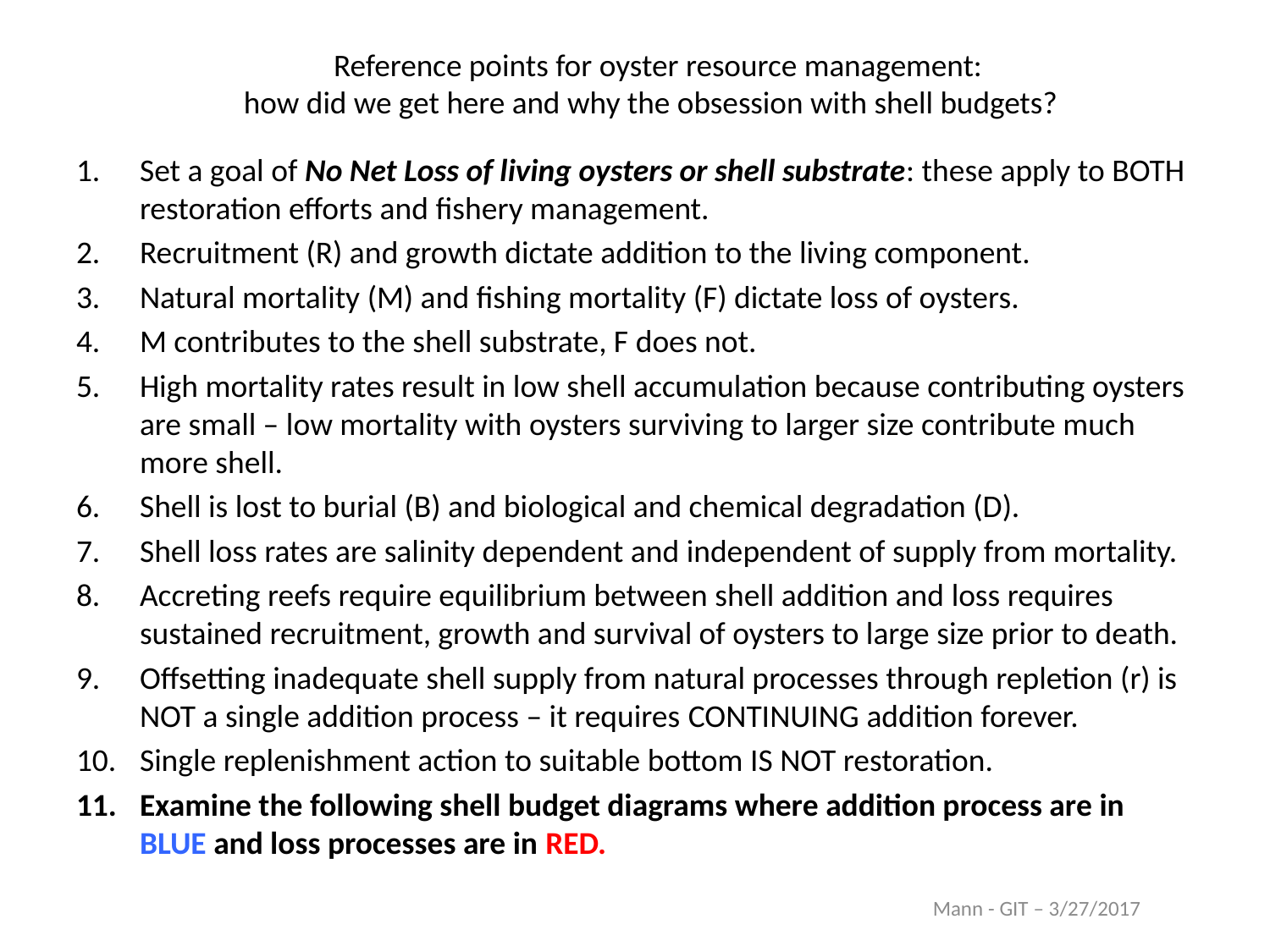

# Reference points for oyster resource management: how did we get here and why the obsession with shell budgets?
Set a goal of No Net Loss of living oysters or shell substrate: these apply to BOTH restoration efforts and fishery management.
Recruitment (R) and growth dictate addition to the living component.
Natural mortality (M) and fishing mortality (F) dictate loss of oysters.
M contributes to the shell substrate, F does not.
High mortality rates result in low shell accumulation because contributing oysters are small – low mortality with oysters surviving to larger size contribute much more shell.
Shell is lost to burial (B) and biological and chemical degradation (D).
Shell loss rates are salinity dependent and independent of supply from mortality.
Accreting reefs require equilibrium between shell addition and loss requires sustained recruitment, growth and survival of oysters to large size prior to death.
Offsetting inadequate shell supply from natural processes through repletion (r) is NOT a single addition process – it requires continuing addition forever.
Single replenishment action to suitable bottom IS NOT restoration.
Examine the following shell budget diagrams where addition process are in BLUE and loss processes are in RED.
Mann - GIT – 3/27/2017